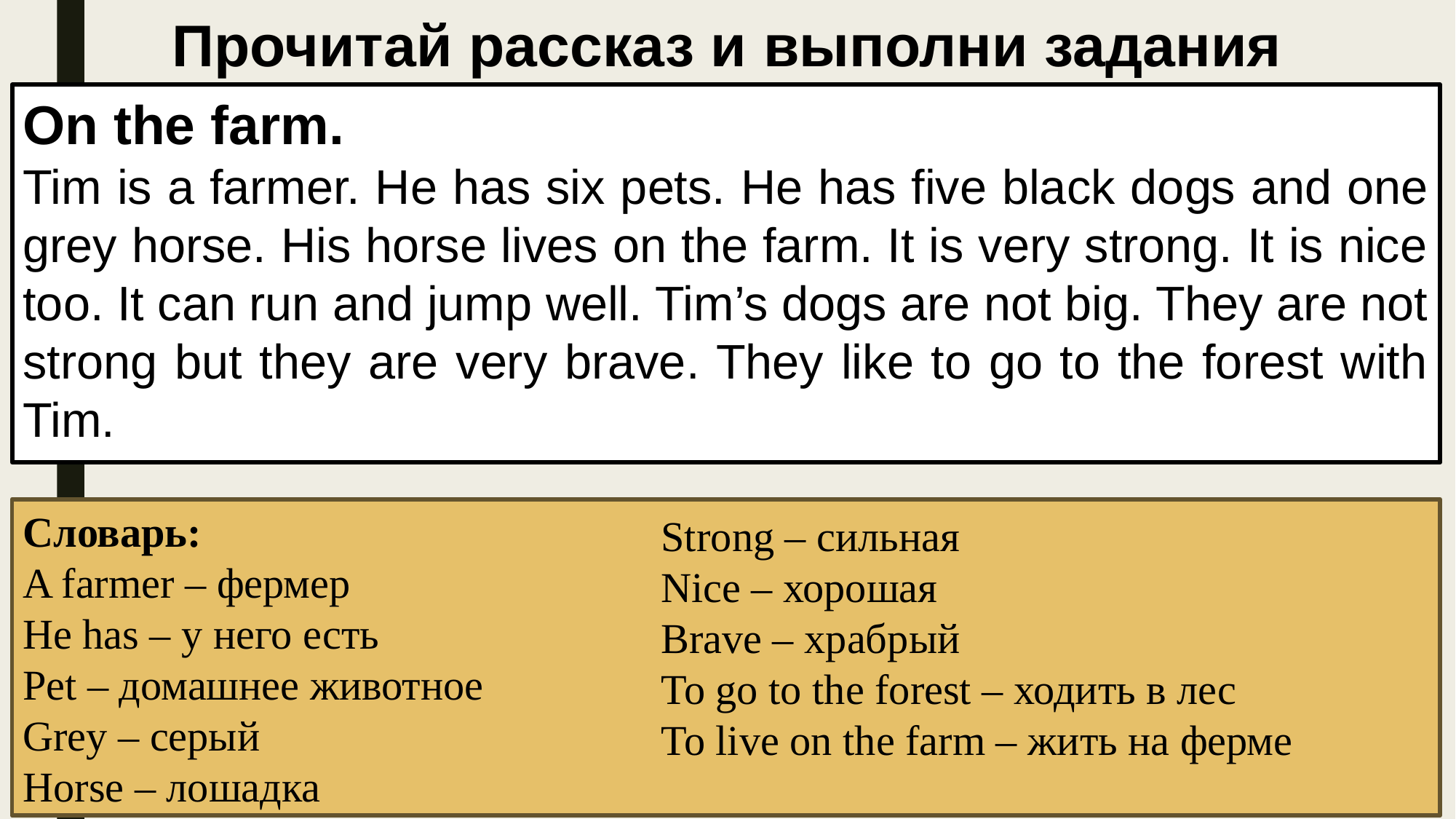

# Прочитай рассказ и выполни задания
On the farm.
Tim is a farmer. He has six pets. He has five black dogs and one grey horse. His horse lives on the farm. It is very strong. It is nice too. It can run and jump well. Tim’s dogs are not big. They are not strong but they are very brave. They like to go to the forest with Tim.

Словарь:
A farmer – фермер
He has – у него есть
Pet – домашнее животное
Grey – cерый
Horse – лошадка
Strong – сильная
Nice – хорошая
Brave – храбрый
To go to the forest – ходить в лес
To live on the farm – жить на ферме